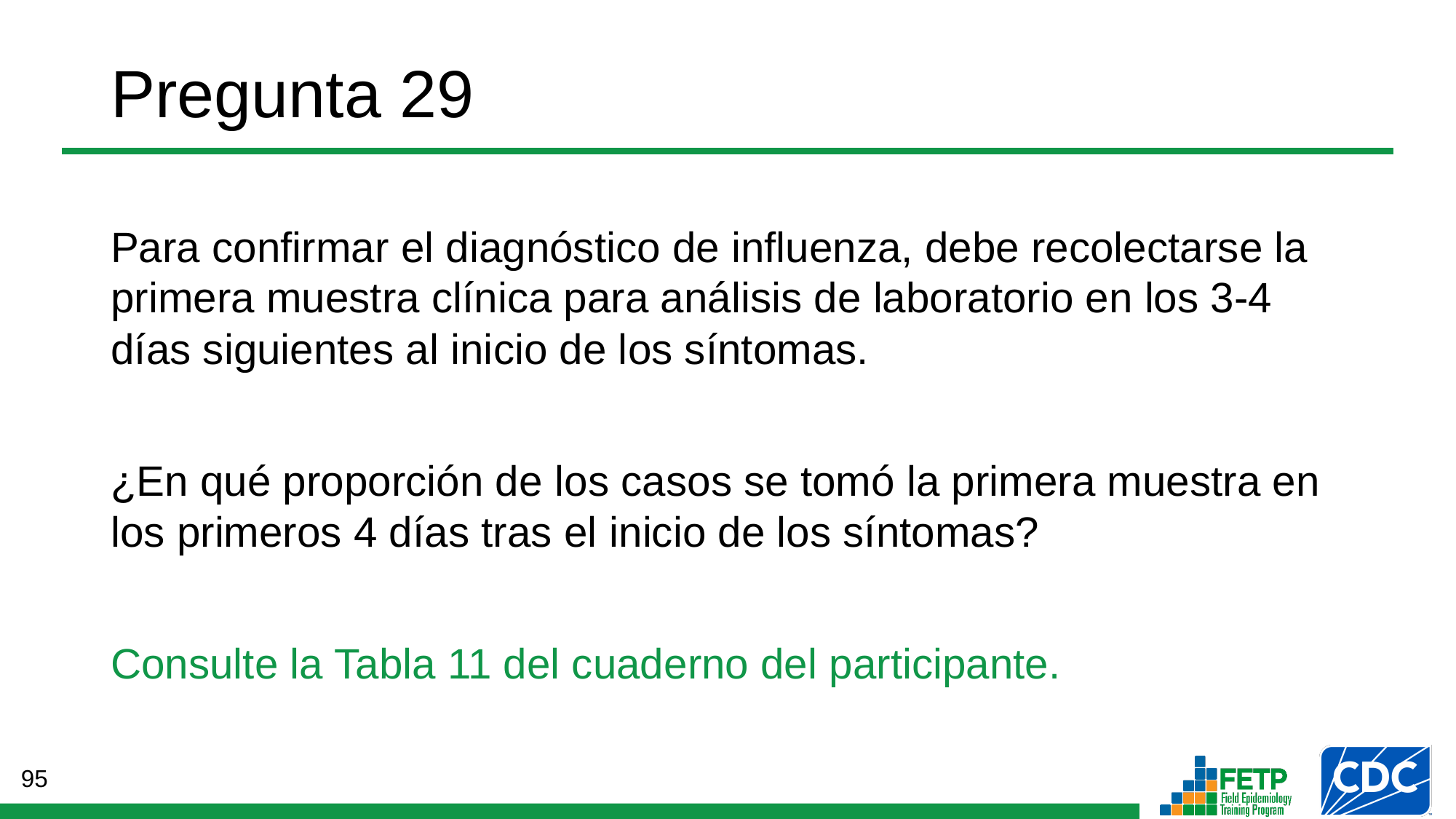

# Pregunta 29
Para confirmar el diagnóstico de influenza, debe recolectarse la primera muestra clínica para análisis de laboratorio en los 3-4 días siguientes al inicio de los síntomas.

¿En qué proporción de los casos se tomó la primera muestra en los primeros 4 días tras el inicio de los síntomas?

Consulte la Tabla 11 del cuaderno del participante.